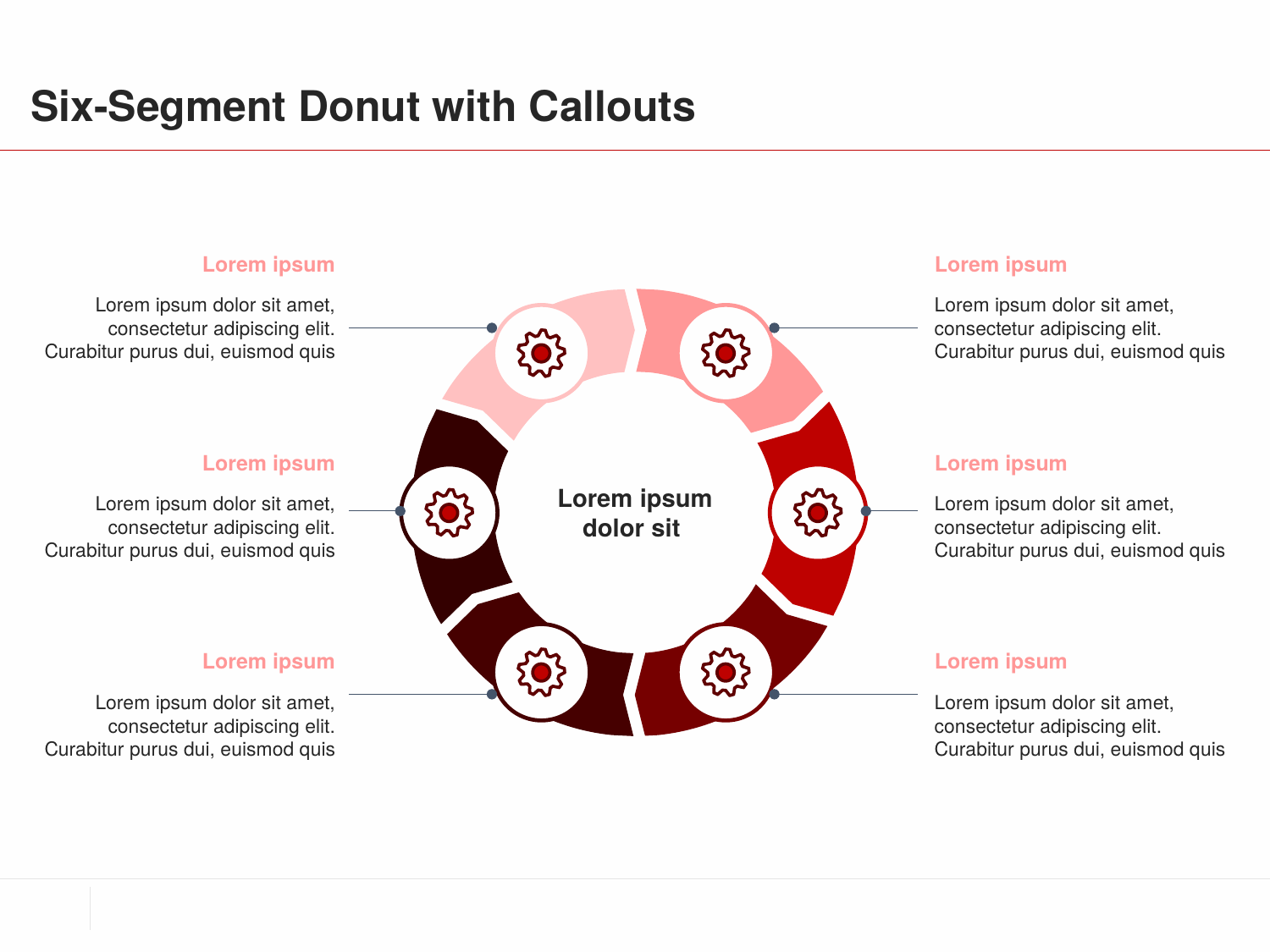

# Six-Segment Donut with Callouts
Lorem ipsum
Lorem ipsum dolor sit amet, consectetur adipiscing elit. Curabitur purus dui, euismod quis
Lorem ipsum
Lorem ipsum dolor sit amet, consectetur adipiscing elit. Curabitur purus dui, euismod quis

Lorem ipsum
Lorem ipsum dolor sit amet, consectetur adipiscing elit. Curabitur purus dui, euismod quis
Lorem ipsum
Lorem ipsum dolor sit amet, consectetur adipiscing elit. Curabitur purus dui, euismod quis

Lorem ipsum dolor sit

Lorem ipsum
Lorem ipsum dolor sit amet, consectetur adipiscing elit. Curabitur purus dui, euismod quis
Lorem ipsum
Lorem ipsum dolor sit amet, consectetur adipiscing elit. Curabitur purus dui, euismod quis